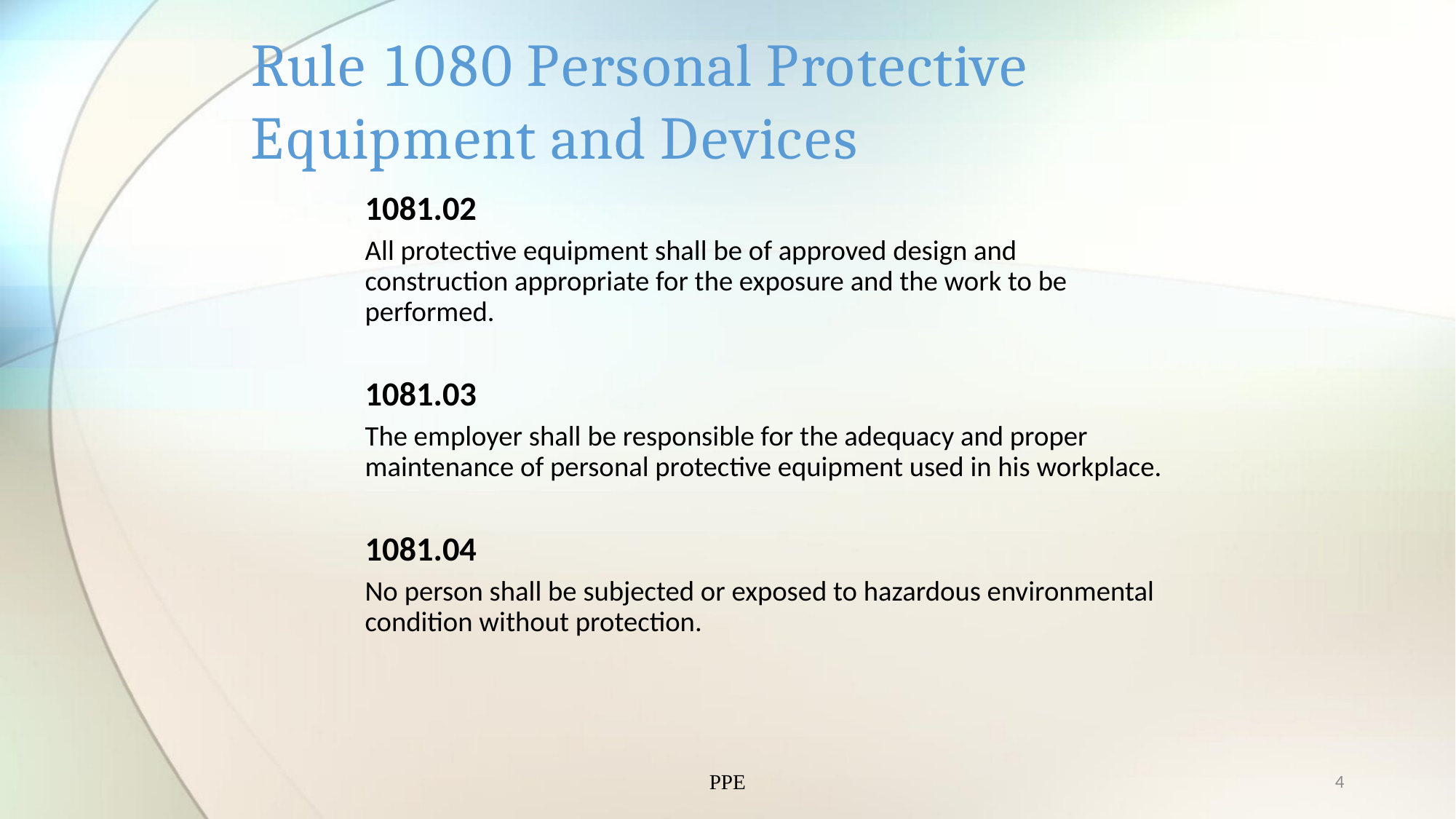

# Rule 1080 Personal Protective Equipment and Devices
1081.02
All protective equipment shall be of approved design and construction appropriate for the exposure and the work to be performed.

1081.03
The employer shall be responsible for the adequacy and proper maintenance of personal protective equipment used in his workplace.

1081.04
No person shall be subjected or exposed to hazardous environmental condition without protection.
PPE
4